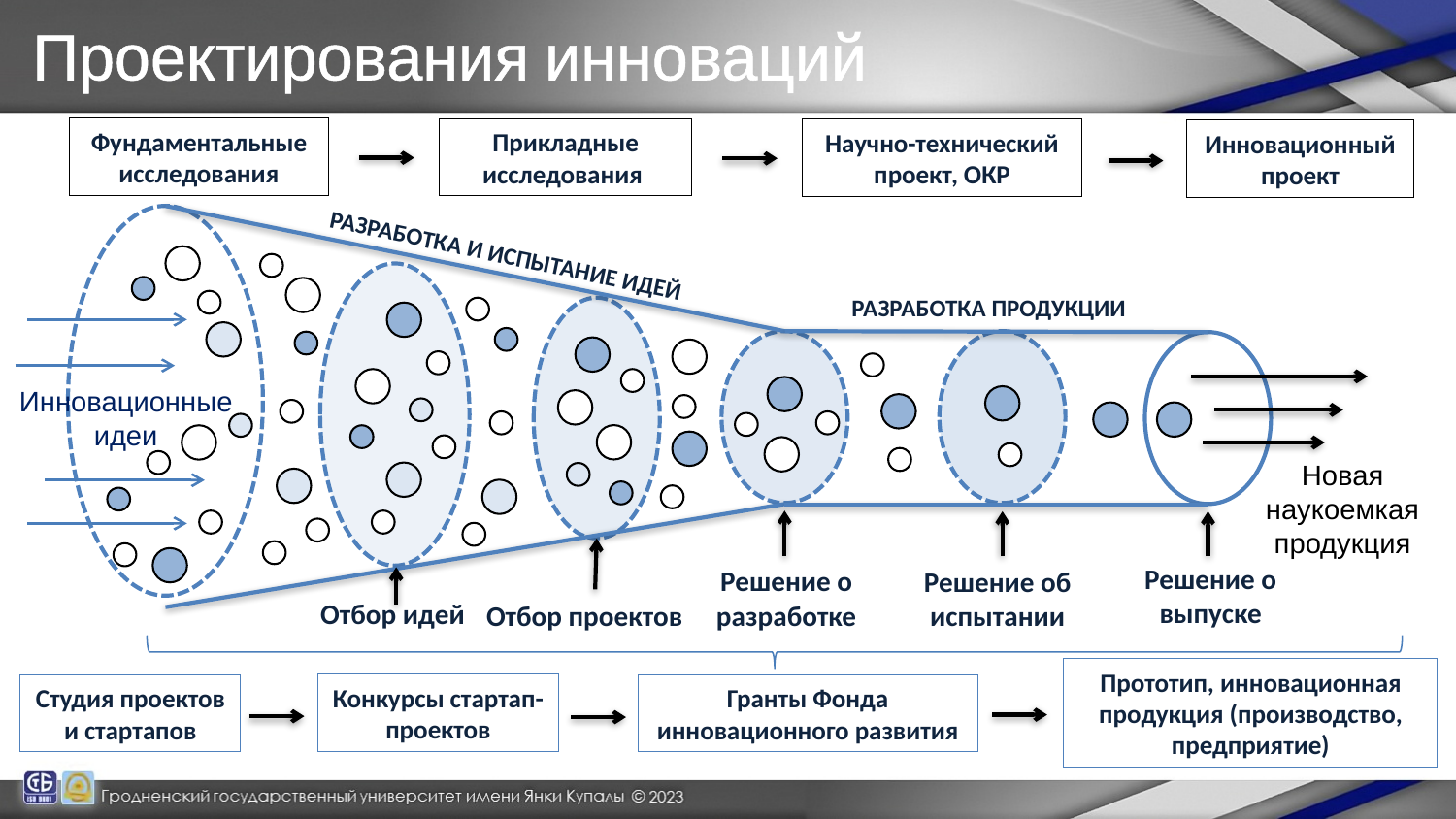

Проектирования инноваций

Фундаментальные исследования
Прикладные исследования
Научно-технический проект, ОКР
Инновационный проект

РАЗРАБОТКА И ИСПЫТАНИЕ ИДЕЙ

РАЗРАБОТКА ПРОДУКЦИИ

Инновационные идеи

Новая наукоемкая продукция

Решение о выпуске
Решение о разработке
Решение об испытании
Отбор идей
Отбор проектов
Прототип, инновационная продукция (производство, предприятие)
Конкурсы стартап-проектов
Студия проектов и стартапов
Гранты Фонда инновационного развития